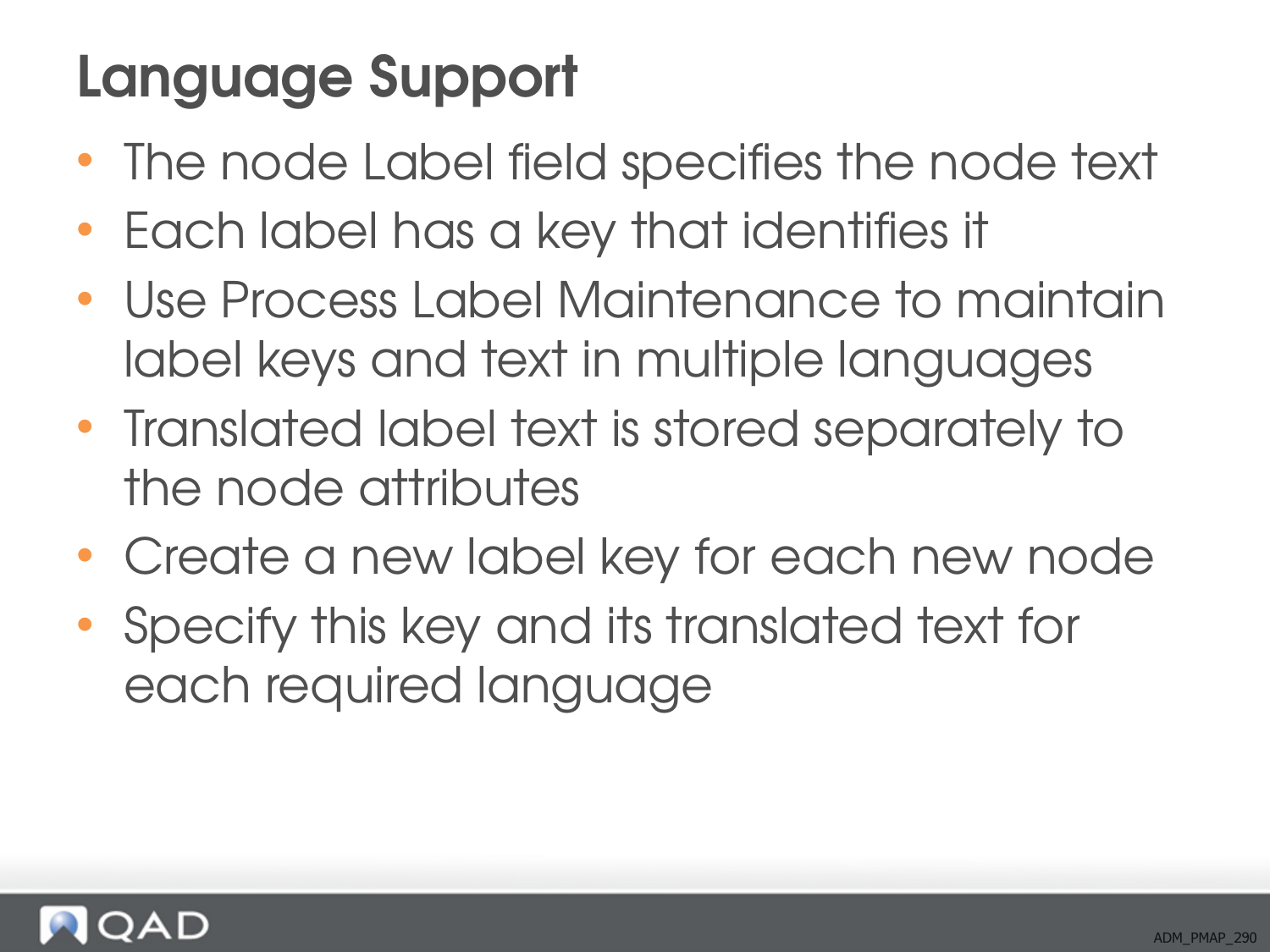

# Language Support
The node Label field specifies the node text
Each label has a key that identifies it
Use Process Label Maintenance to maintain  label keys and text in multiple languages
Translated label text is stored separately to the node attributes
Create a new label key for each new node
Specify this key and its translated text for each required language

ADM_PMAP_290